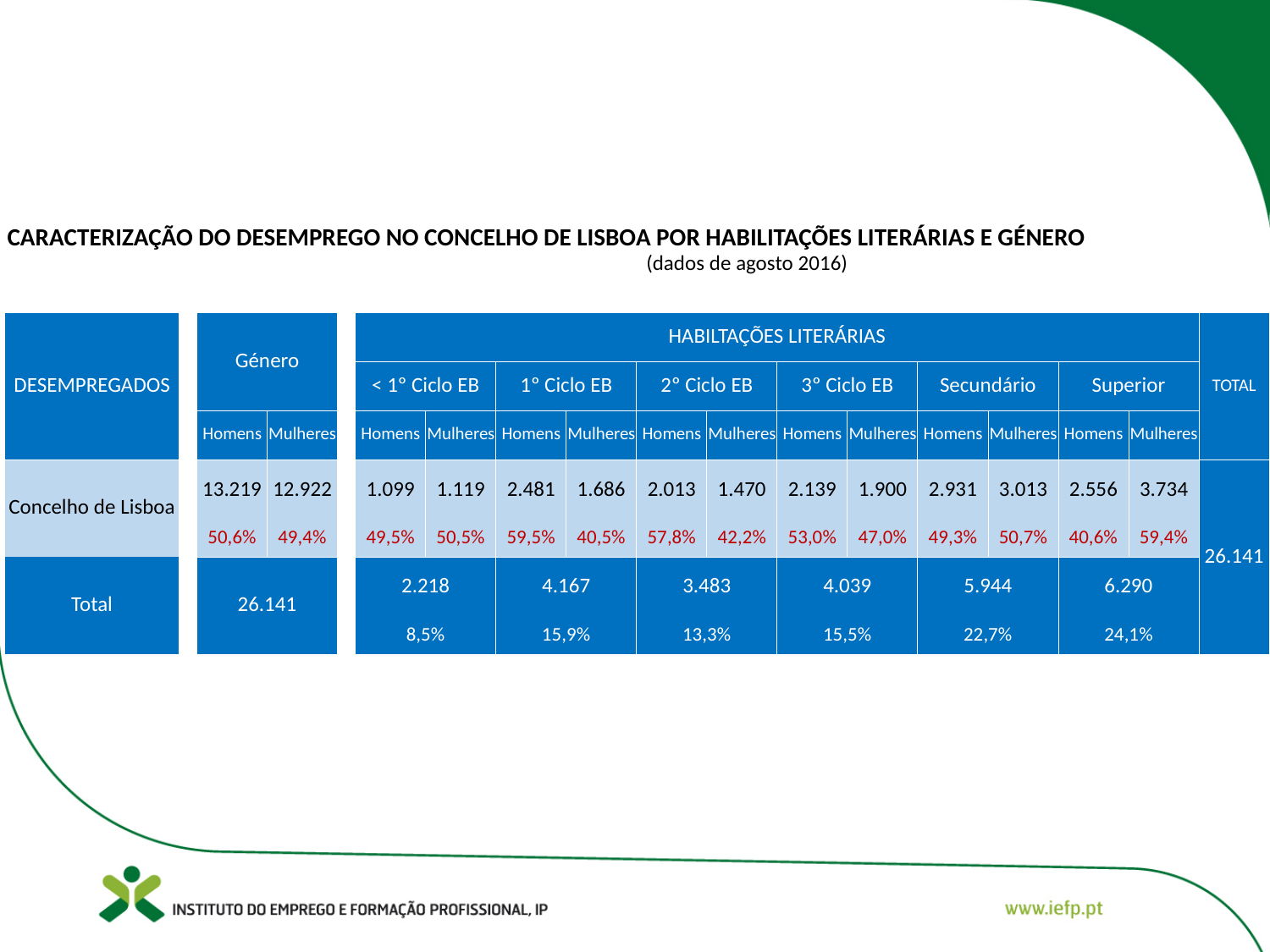

| CARACTERIZAÇÃO DO DESEMPREGO NO CONCELHO DE LISBOA POR HABILITAÇÕES LITERÁRIAS E GÉNERO (dados de agosto 2016) |  |  |  |  |  |  |  |  |  |  |  |  |  |  |  |  |  |
| --- | --- | --- | --- | --- | --- | --- | --- | --- | --- | --- | --- | --- | --- | --- | --- | --- | --- |
|  |  |  |  |  |  |  |  |  |  |  |  |  |  |  |  |  |  |
| DESEMPREGADOS |  | Género |  |  | HABILTAÇÕES LITERÁRIAS |  |  |  |  |  |  |  |  |  |  |  | TOTAL |
|  |  |  |  |  | < 1º Ciclo EB |  | 1º Ciclo EB |  | 2º Ciclo EB |  | 3º Ciclo EB |  | Secundário |  | Superior |  |  |
|  |  | Homens | Mulheres |  | Homens | Mulheres | Homens | Mulheres | Homens | Mulheres | Homens | Mulheres | Homens | Mulheres | Homens | Mulheres |  |
| Concelho de Lisboa |  | 13.219 | 12.922 |  | 1.099 | 1.119 | 2.481 | 1.686 | 2.013 | 1.470 | 2.139 | 1.900 | 2.931 | 3.013 | 2.556 | 3.734 | 26.141 |
|  |  | 50,6% | 49,4% |  | 49,5% | 50,5% | 59,5% | 40,5% | 57,8% | 42,2% | 53,0% | 47,0% | 49,3% | 50,7% | 40,6% | 59,4% |  |
| Total |  | 26.141 |  |  | 2.218 |  | 4.167 |  | 3.483 |  | 4.039 |  | 5.944 |  | 6.290 |  |  |
|  |  |  |  |  | 8,5% |  | 15,9% |  | 13,3% |  | 15,5% |  | 22,7% |  | 24,1% |  |  |